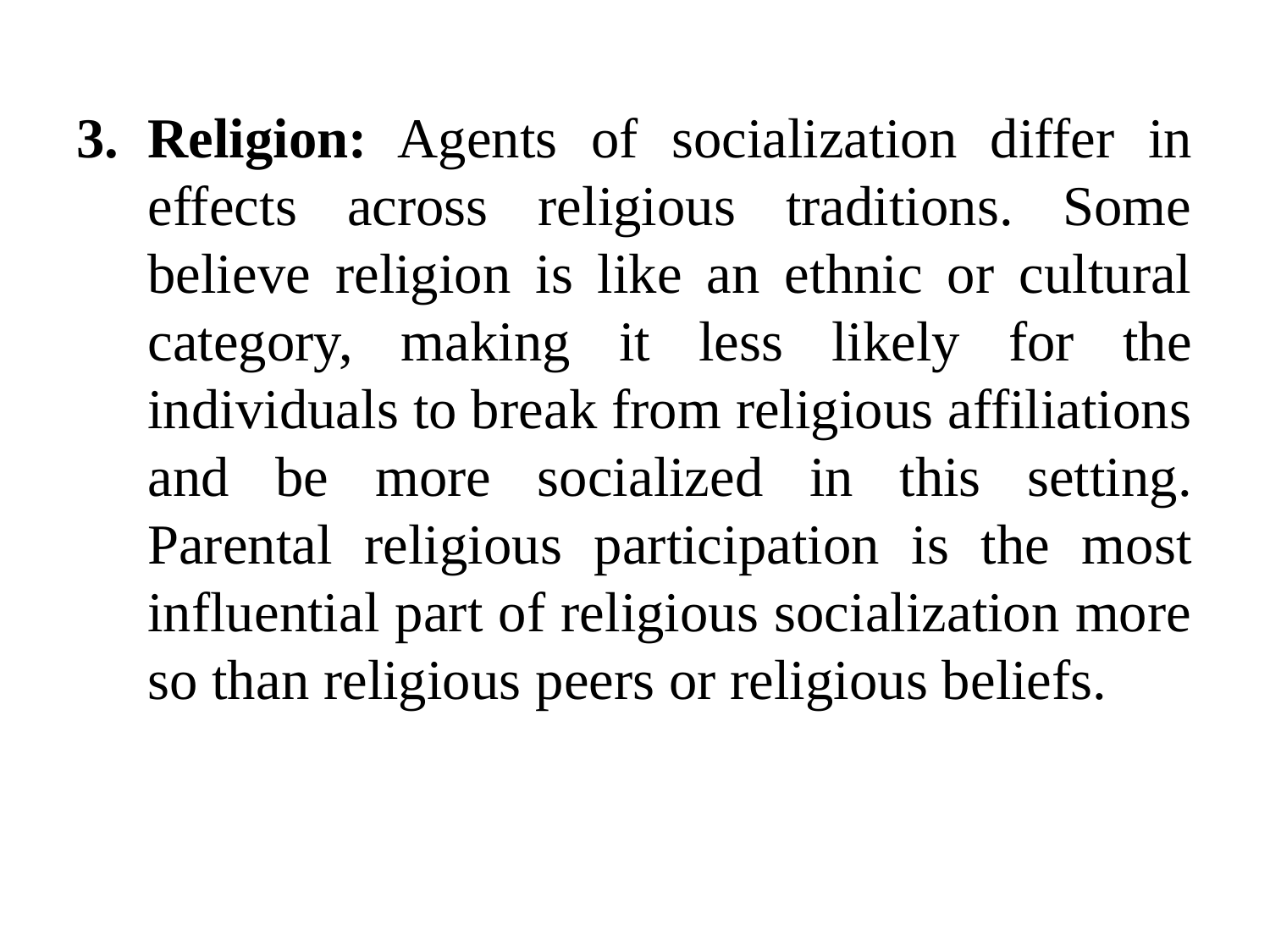

Religion: Agents of socialization differ in effects across religious traditions. Some believe religion is like an ethnic or cultural category, making it less likely for the individuals to break from religious affiliations and be more socialized in this setting. Parental religious participation is the most influential part of religious socialization more so than religious peers or religious beliefs.